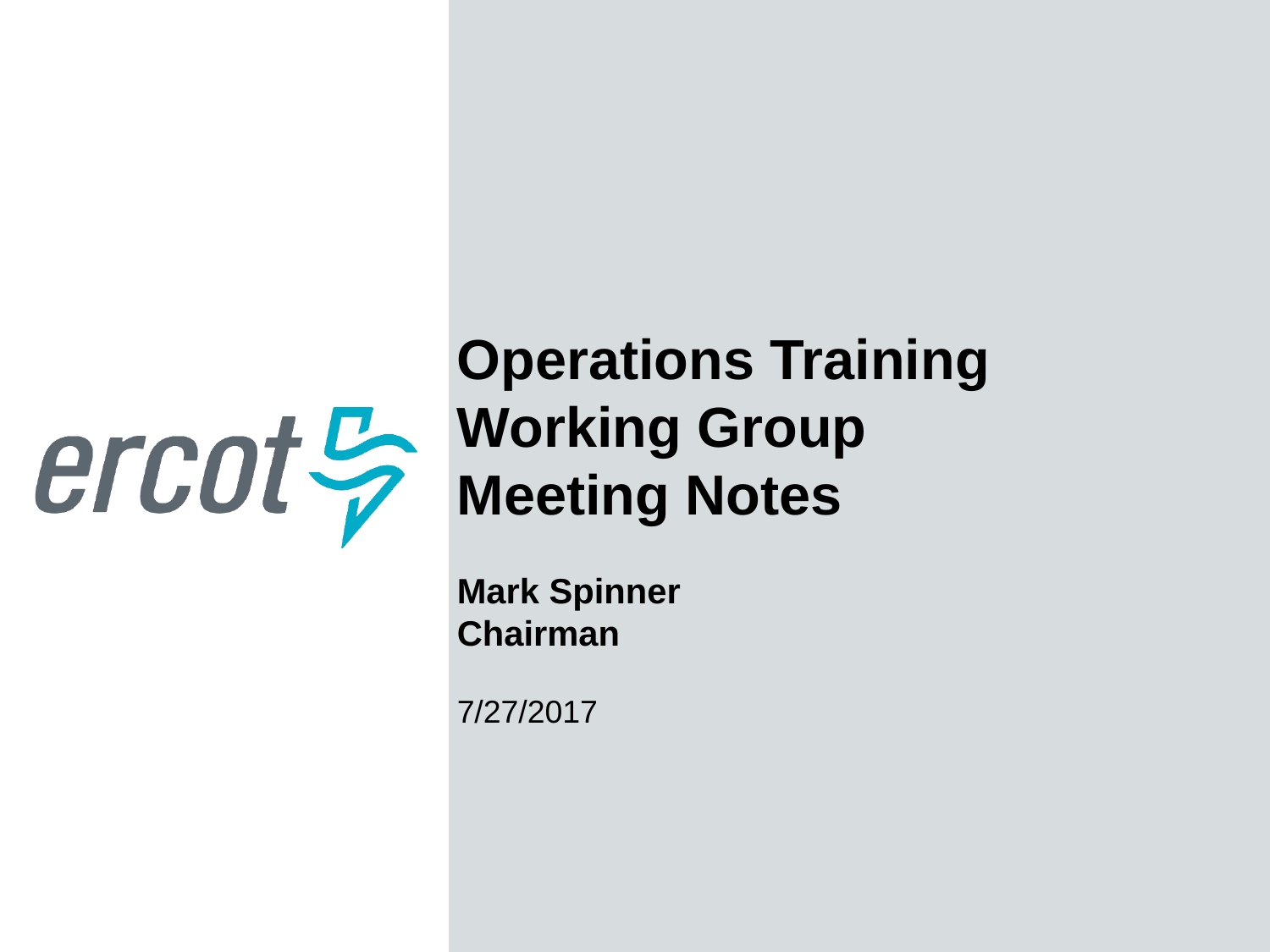

Operations Training Working Group
Meeting Notes

Mark Spinner
Chairman

7/27/2017